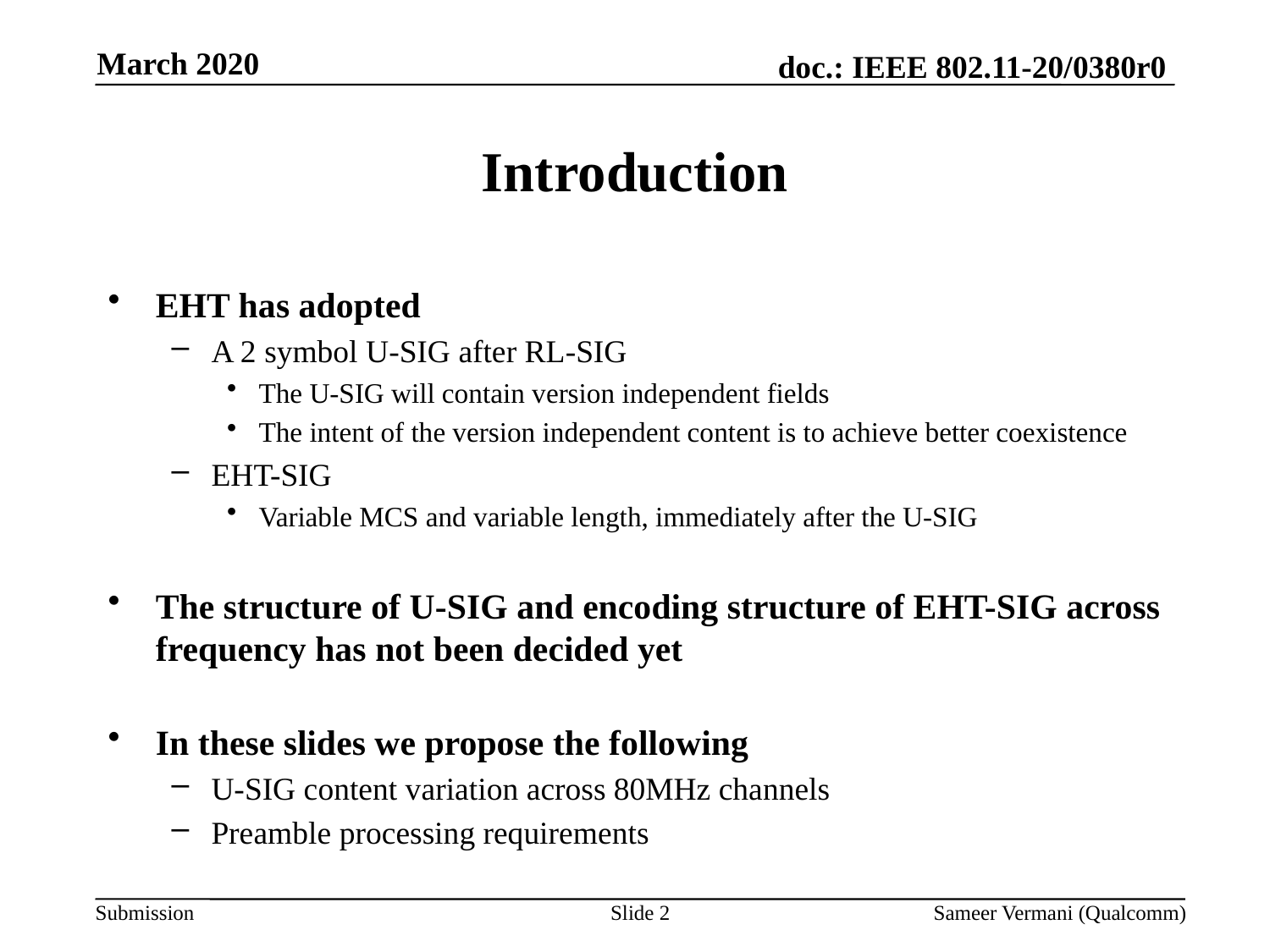

March 2020
# Introduction
EHT has adopted
A 2 symbol U-SIG after RL-SIG
The U-SIG will contain version independent fields
The intent of the version independent content is to achieve better coexistence
EHT-SIG
Variable MCS and variable length, immediately after the U-SIG

The structure of U-SIG and encoding structure of EHT-SIG across frequency has not been decided yet

In these slides we propose the following
U-SIG content variation across 80MHz channels
Preamble processing requirements
Slide 2
Sameer Vermani (Qualcomm)